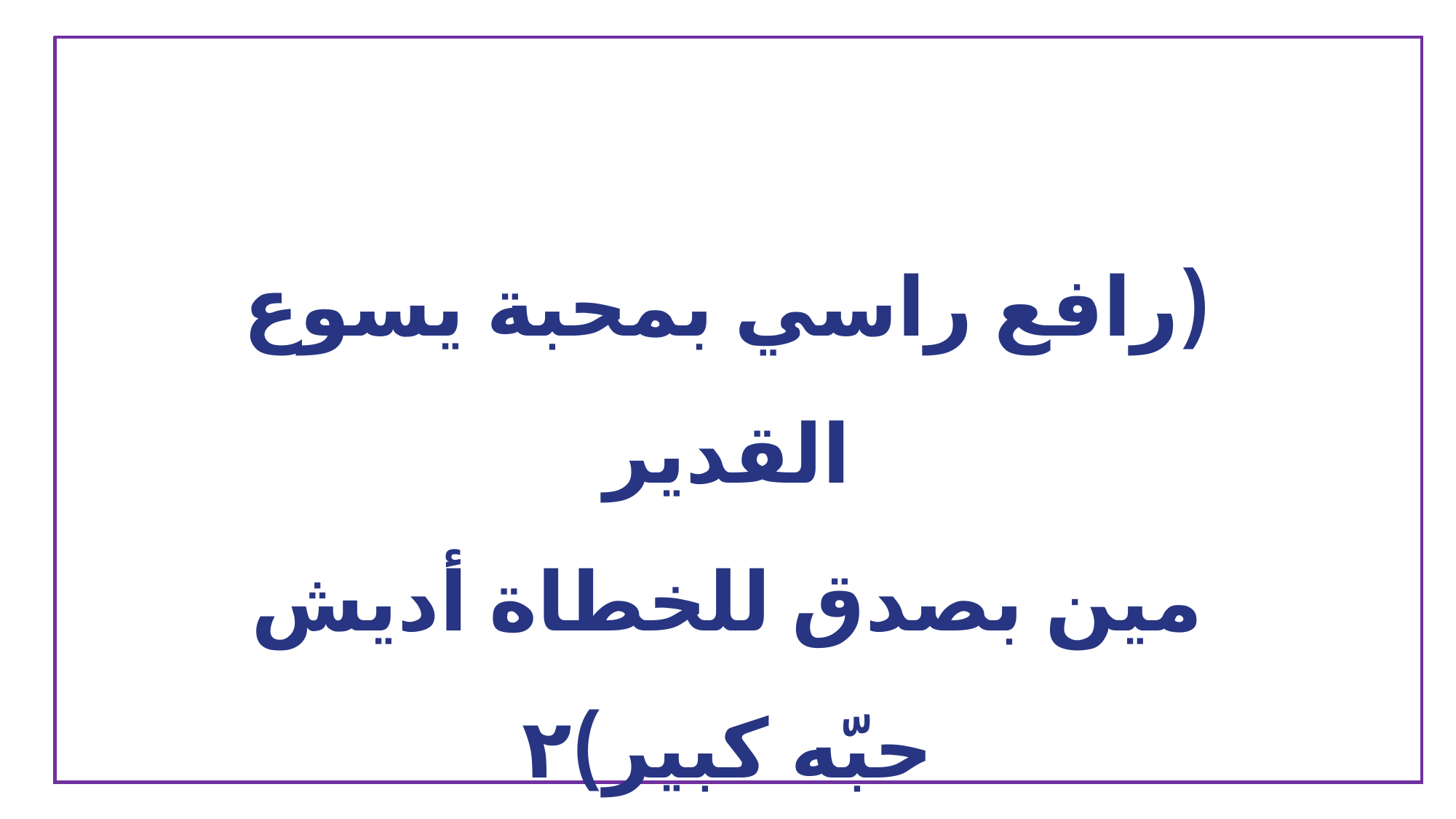

(رافع راسي بمحبة يسوع القدير
مين بصدق للخطاة أديش حبّه كبير)٢